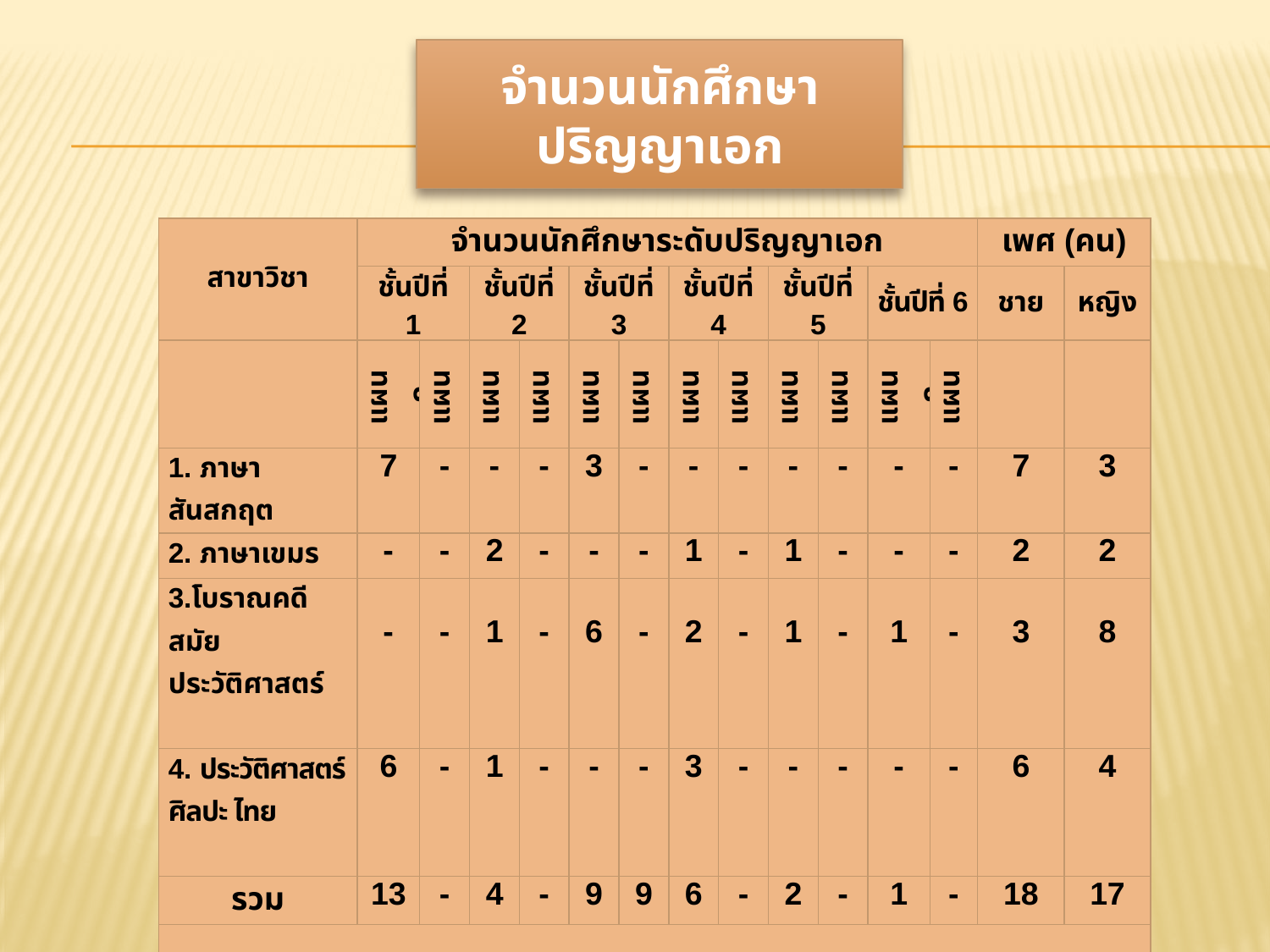

จำนวนนักศึกษาปริญญาเอก
| สาขาวิชา | จำนวนนักศึกษาระดับปริญญาเอก |  |  |  |  |  |  |  |  |  |  |  | เพศ (คน) |  |
| --- | --- | --- | --- | --- | --- | --- | --- | --- | --- | --- | --- | --- | --- | --- |
|  | ชั้นปีที่ 1 |  | ชั้นปีที่ 2 |  | ชั้นปีที่ 3 |  | ชั้นปีที่ 4 |  | ชั้นปีที่ 5 |  | ชั้นปีที่ 6 |  | ชาย | หญิง |
|  | แผน ก | แผน ข | แผน ก | แผน ข | แผน ก | แผน ข | แผน ก | แผน ข | แผน ก | แผน ข | แผน ก | แผน ข |  |  |
| 1. ภาษาสันสกฤต | 7 | - | - | - | 3 | - | - | - | - | - | - | - | 7 | 3 |
| 2. ภาษาเขมร | - | - | 2 | - | - | - | 1 | - | 1 | - | - | - | 2 | 2 |
| 3.โบราณคดีสมัยประวัติศาสตร์ | - | - | 1 | - | 6 | - | 2 | - | 1 | - | 1 | - | 3 | 8 |
| 4. ประวัติศาสตร์ศิลปะ ไทย | 6 | - | 1 | - | - | - | 3 | - | - | - | - | - | 6 | 4 |
| รวม | 13 | - | 4 | - | 9 | 9 | 6 | - | 2 | - | 1 | - | 18 | 17 |
| รวมจำนวนนักศึกษาทุกชั้นปี 35 คน เป็นชาย 18 คน เป็นหญิง 17 คน |  |  |  |  |  |  |  |  |  |  |  |  |  |  |